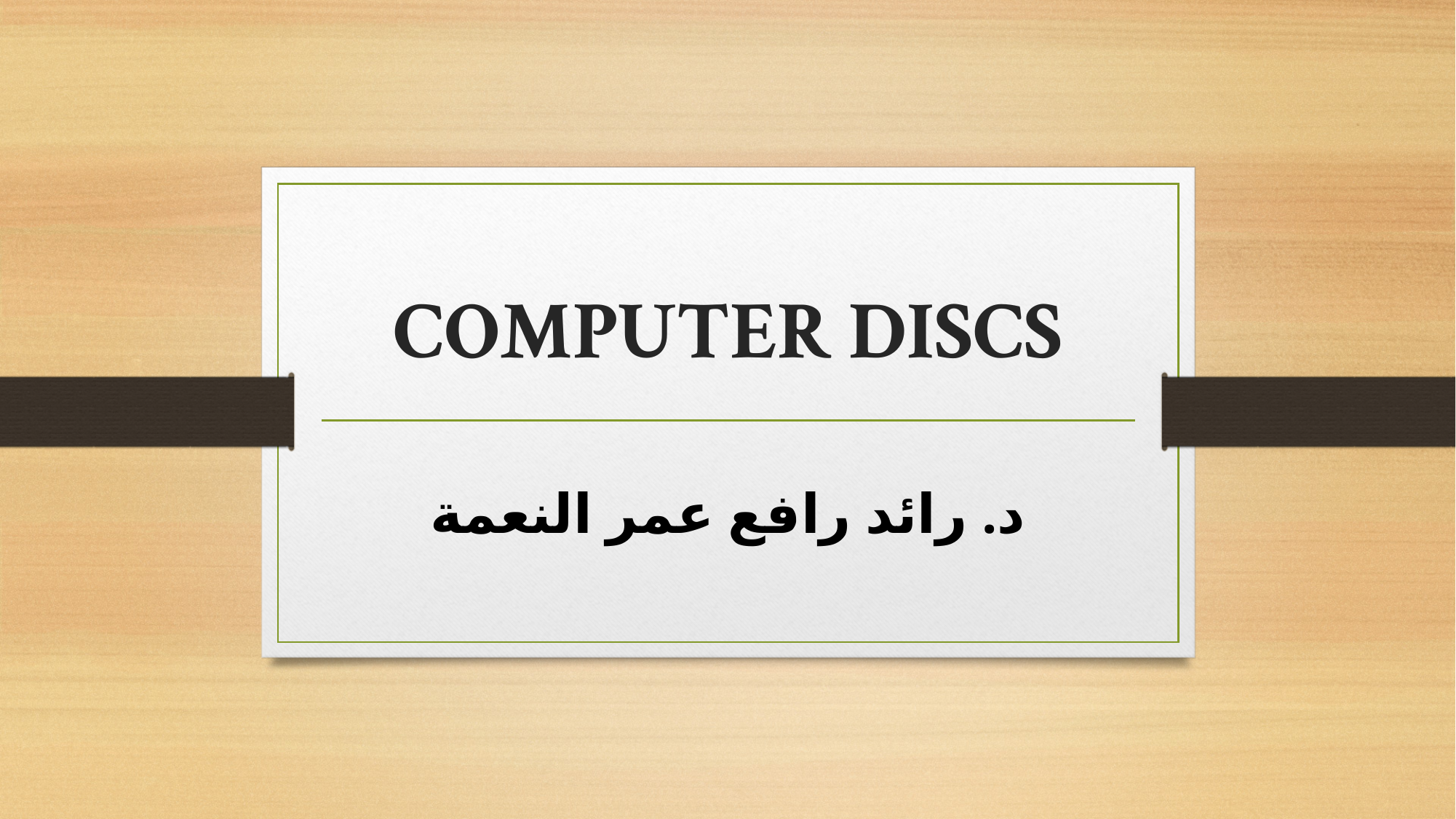

# COMPUTER DISCS
د. رائد رافع عمر النعمة